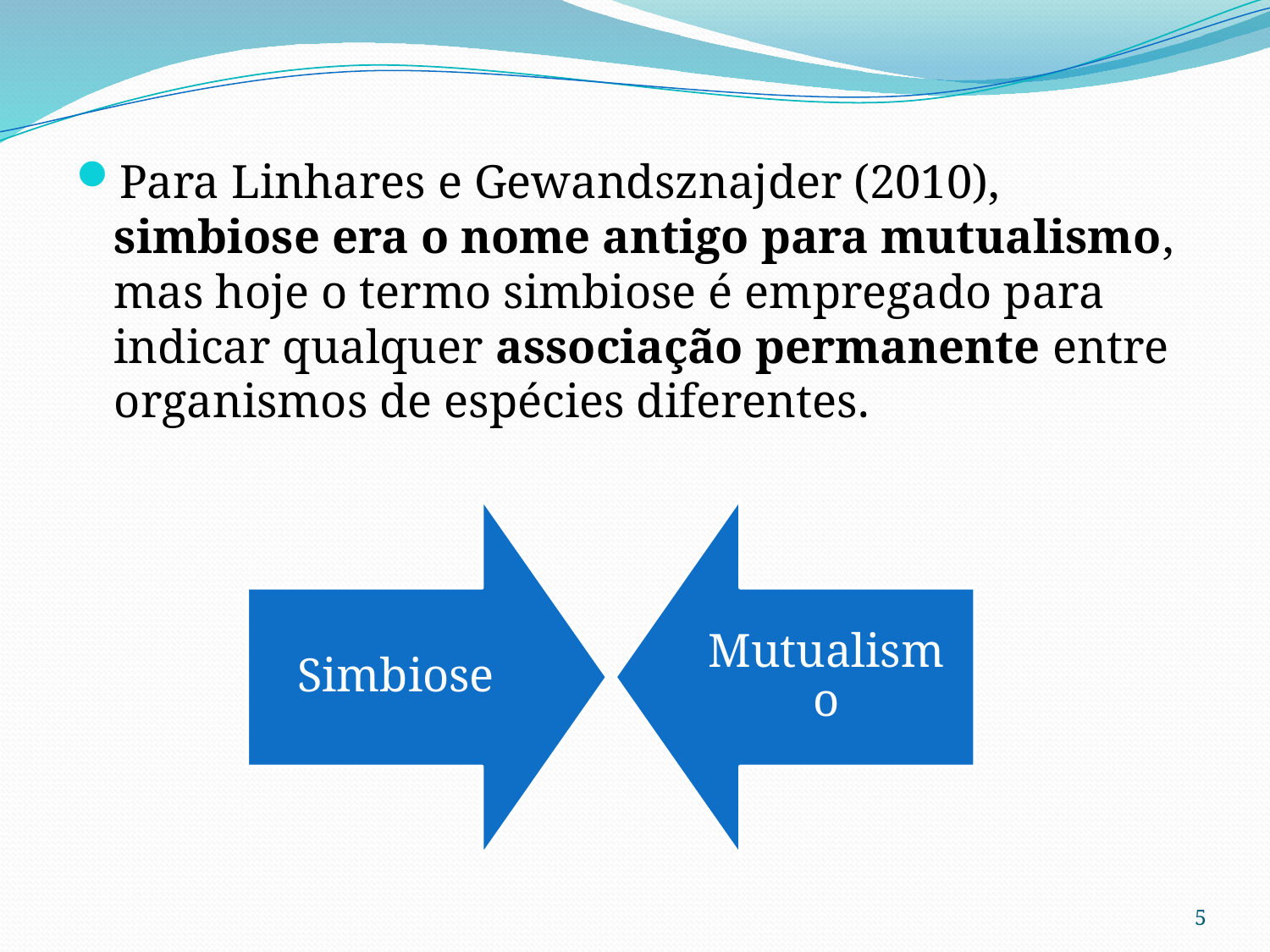

Para Linhares e Gewandsznajder (2010), simbiose era o nome antigo para mutualismo, mas hoje o termo simbiose é empregado para indicar qualquer associação permanente entre organismos de espécies diferentes.
Simbiose
Mutualismo
5